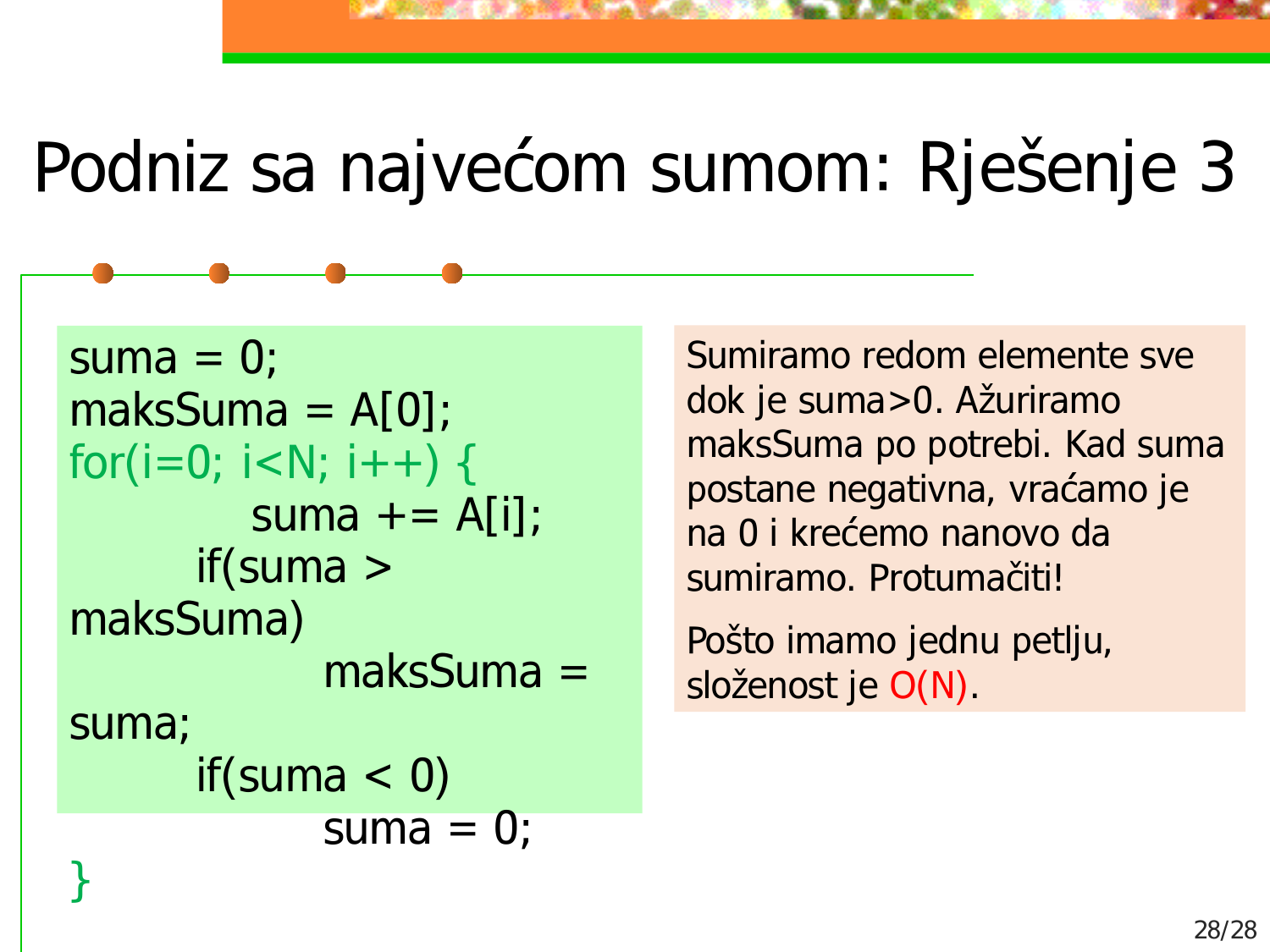

# Podniz sa najvećom sumom: Rješenje 3
Sumiramo redom elemente sve dok je suma>0. Ažuriramo maksSuma po potrebi. Kad suma postane negativna, vraćamo je na 0 i krećemo nanovo da sumiramo. Protumačiti!
Pošto imamo jednu petlju, složenost je O(N).
suma = 0;
maksSuma = A[0];
for(i=0; i<N; i++) {
	suma += A[i];
	if(suma > maksSuma)
		maksSuma = suma;
	if(suma < 0)
		suma = 0;
}
28/28